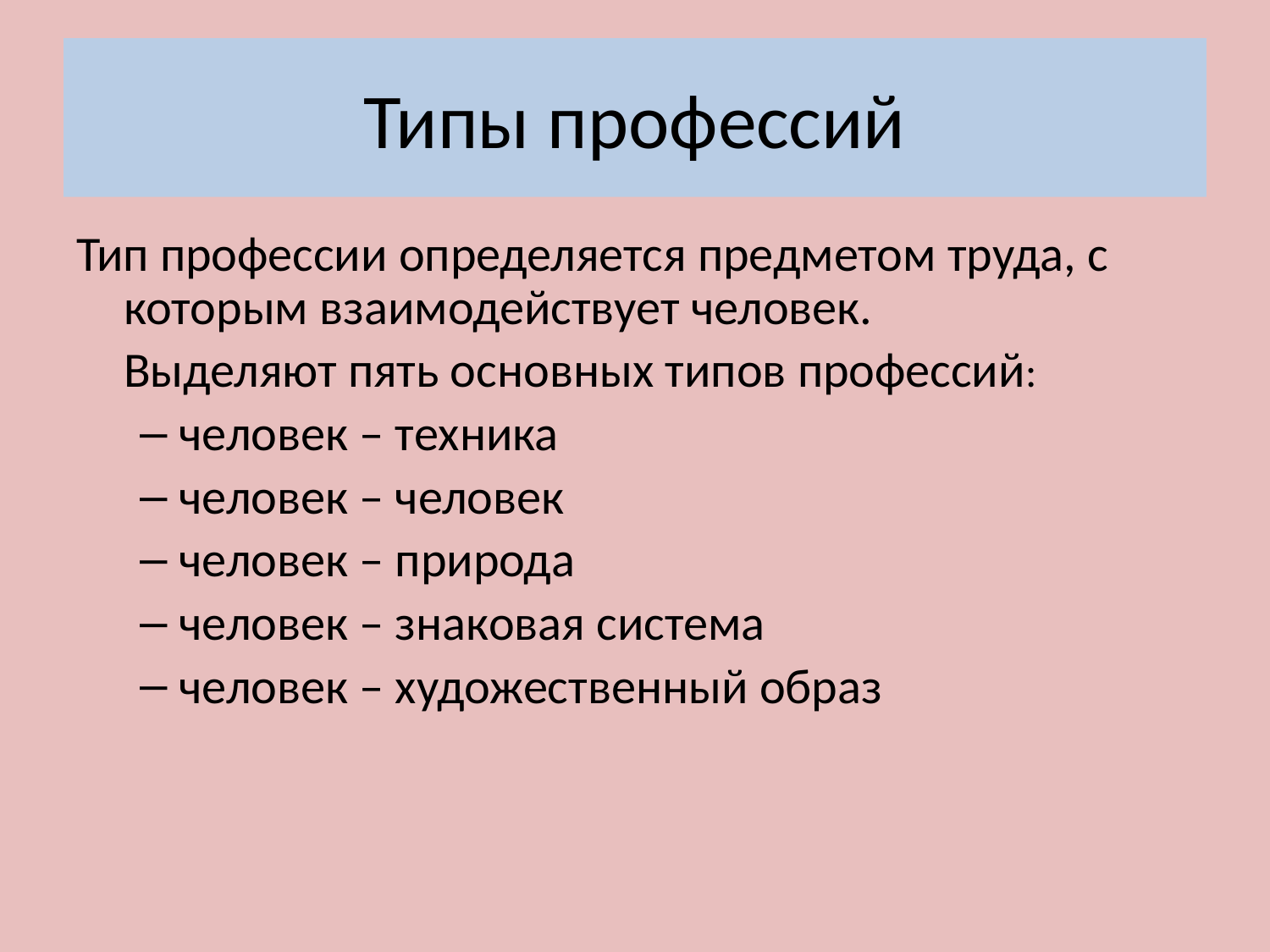

# Типы профессий
Тип профессии определяется предметом труда, с которым взаимодействует человек.
	Выделяют пять основных типов профессий:
человек – техника
человек – человек
человек – природа
человек – знаковая система
человек – художественный образ